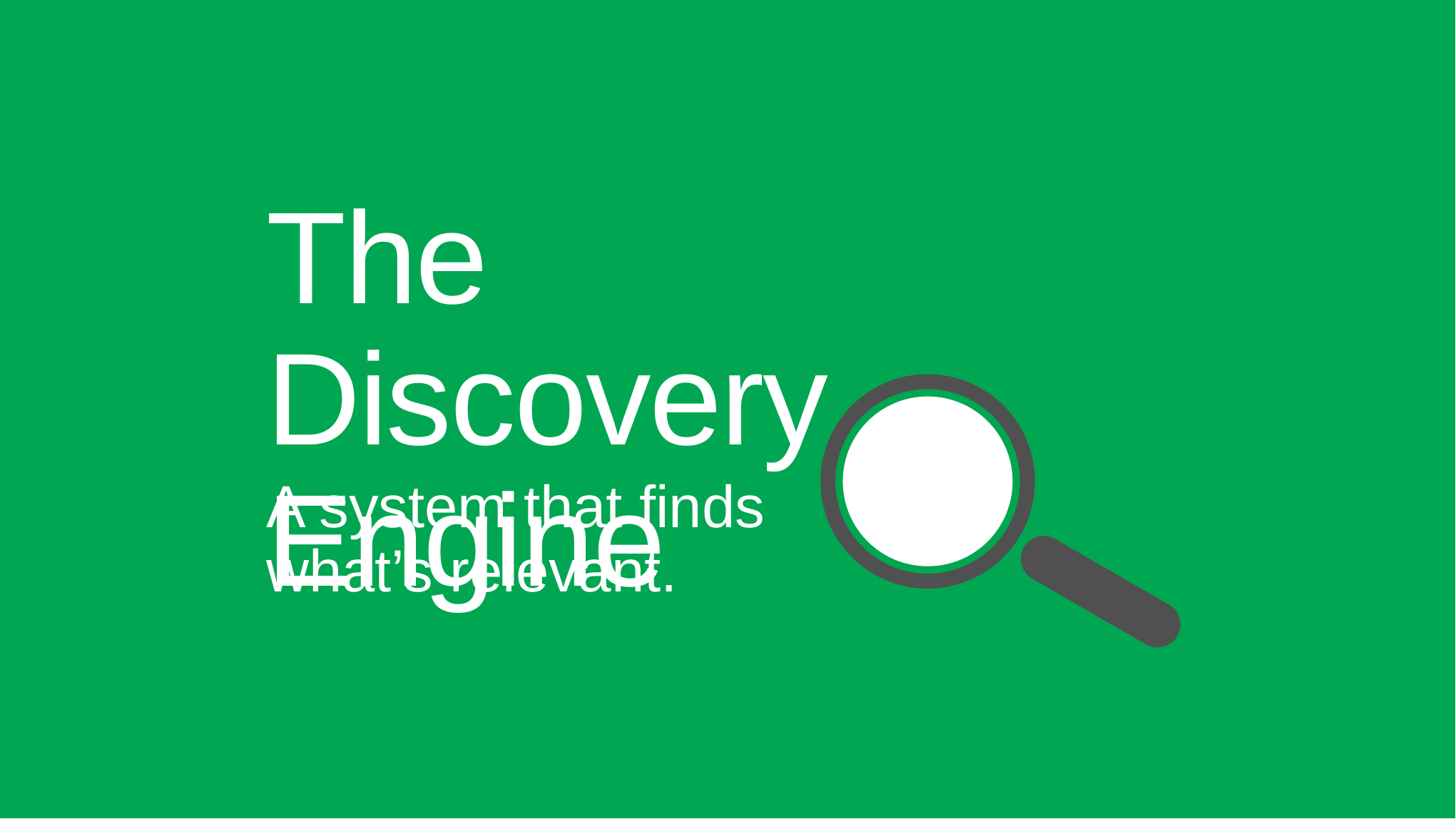

The Discovery
Engine
A system that finds
what’s relevant.